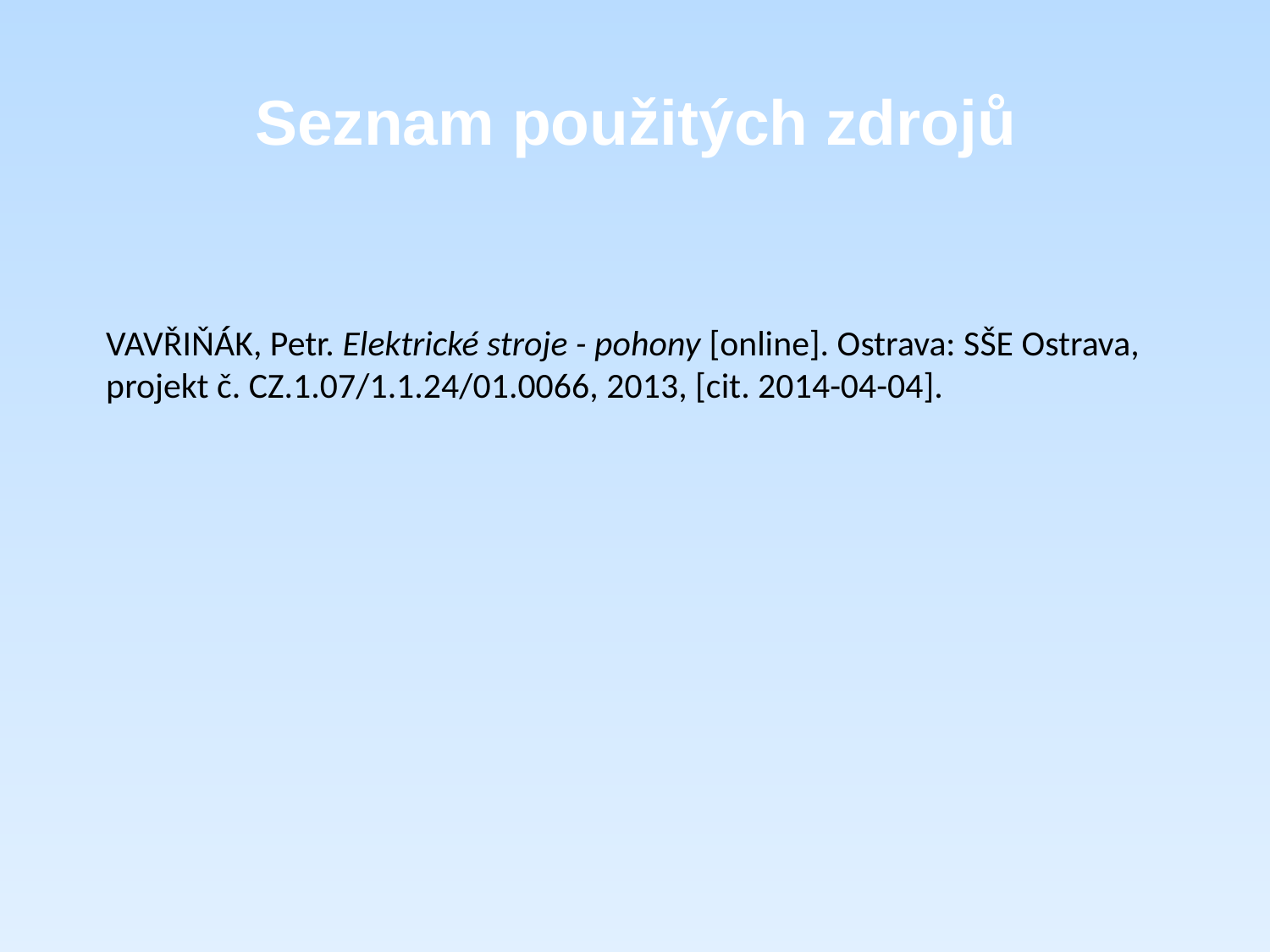

# Seznam použitých zdrojů
VAVŘIŇÁK, Petr. Elektrické stroje - pohony [online]. Ostrava: SŠE Ostrava, projekt č. CZ.1.07/1.1.24/01.0066, 2013, [cit. 2014-04-04].